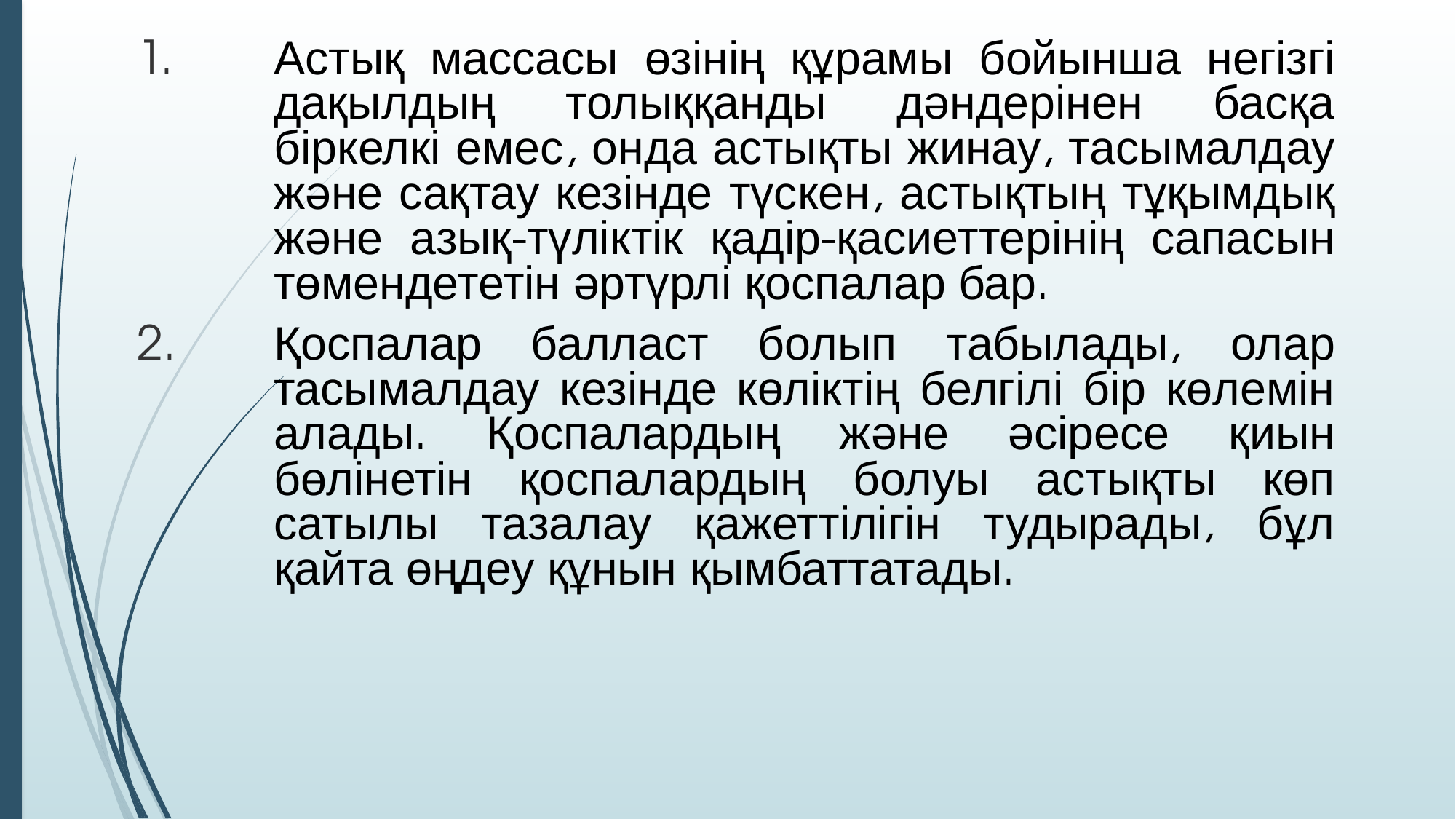

Астық массасы өзінің құрамы бойынша негізгі дақылдың толыққанды дәндерінен басқа біркелкі емес, онда астықты жинау, тасымалдау және сақтау кезінде түскен, астықтың тұқымдық және азық-түліктік қадір-қасиеттерінің сапасын төмендететін әртүрлі қоспалар бар.
Қоспалар балласт болып табылады, олар тасымалдау кезінде көліктің белгілі бір көлемін алады. Қоспалардың және әсіресе қиын бөлінетін қоспалардың болуы астықты көп сатылы тазалау қажеттілігін тудырады, бұл қайта өңдеу құнын қымбаттатады.